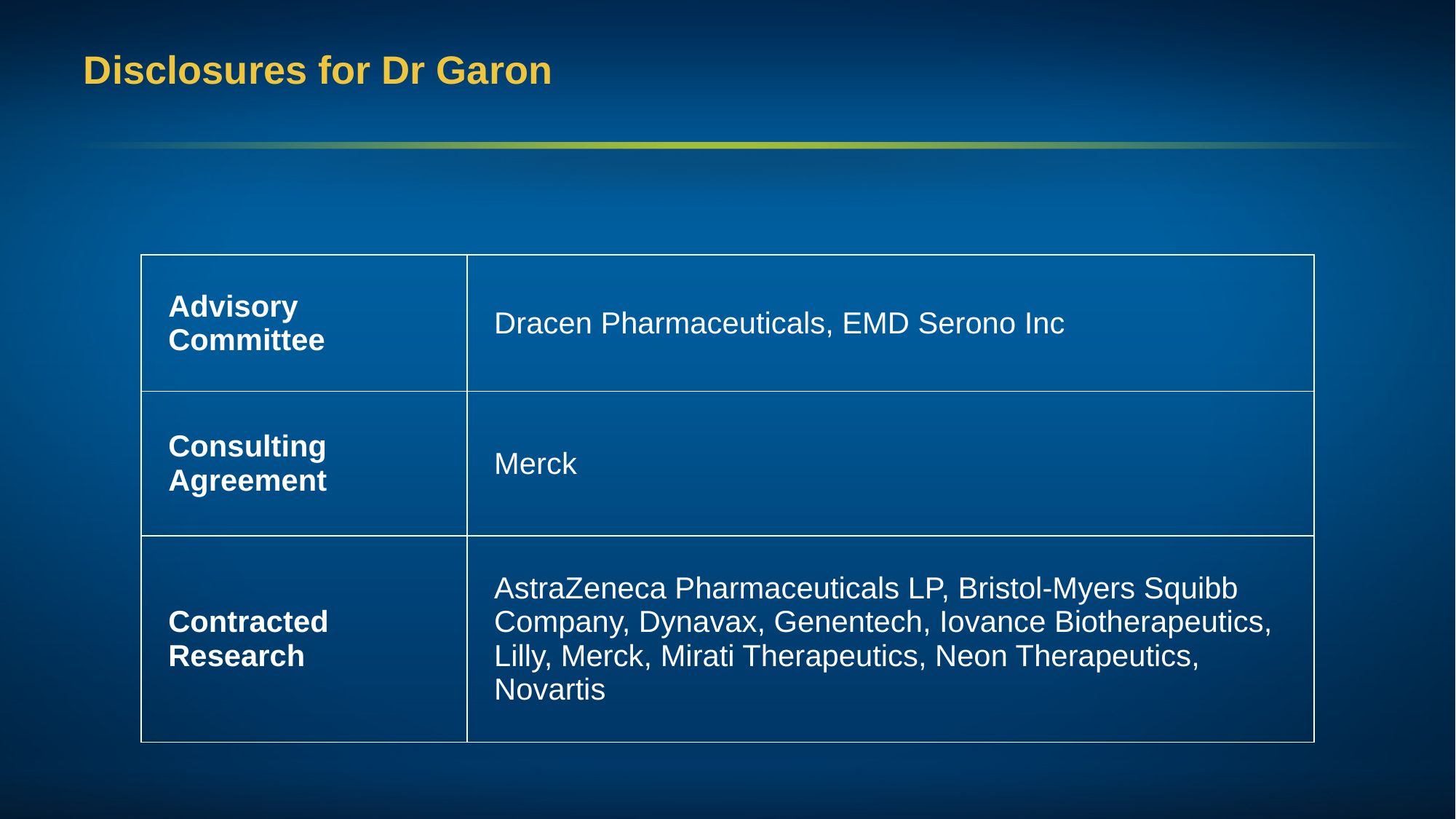

# Disclosures for Dr Garon
| Advisory Committee | Dracen Pharmaceuticals, EMD Serono Inc |
| --- | --- |
| Consulting Agreement | Merck |
| Contracted Research | AstraZeneca Pharmaceuticals LP, Bristol-Myers Squibb Company, Dynavax, Genentech, Iovance Biotherapeutics, Lilly, Merck, Mirati Therapeutics, Neon Therapeutics, Novartis |